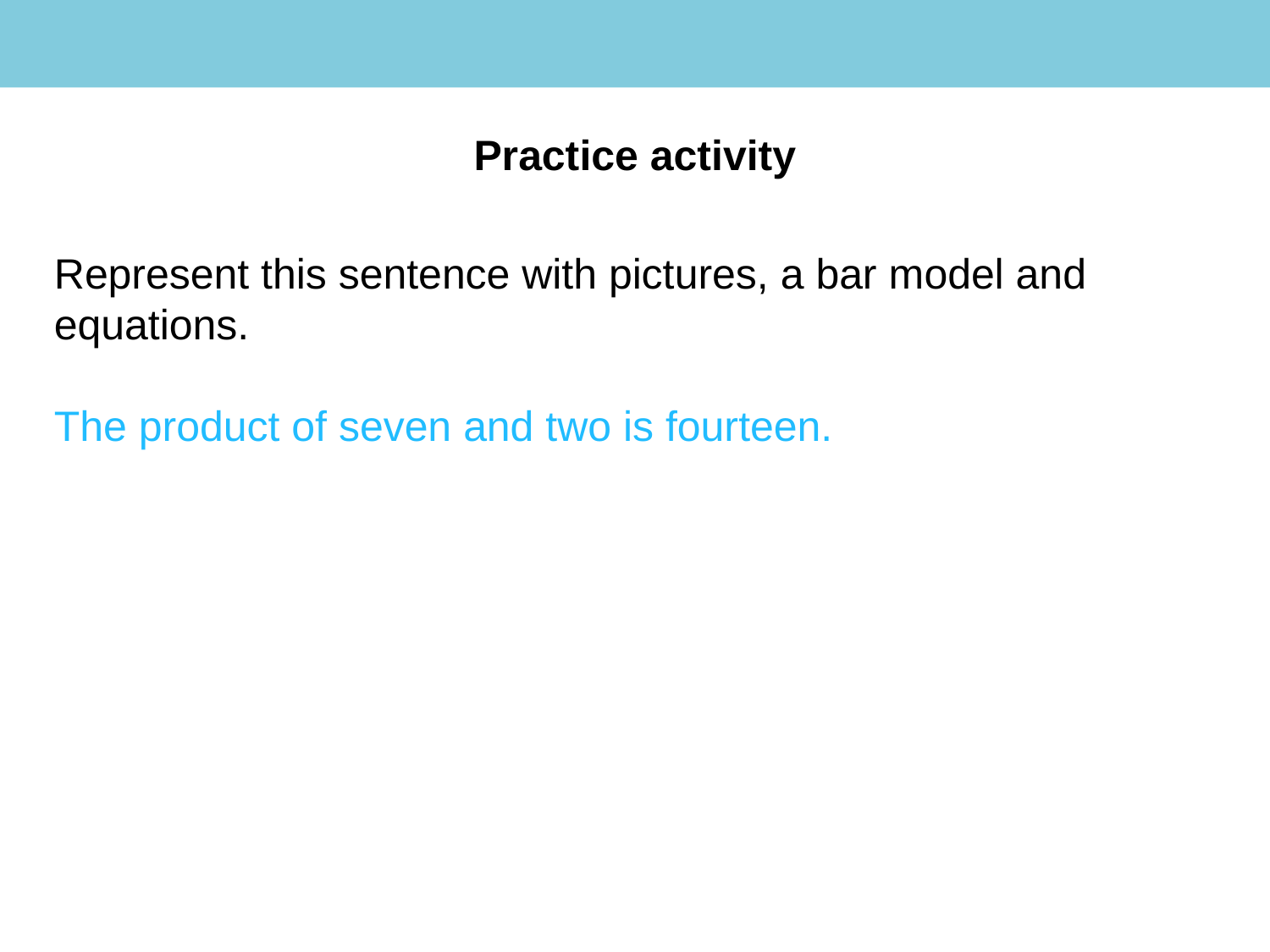

Practice activity

Represent this sentence with pictures, a bar model and equations.

The product of seven and two is fourteen.